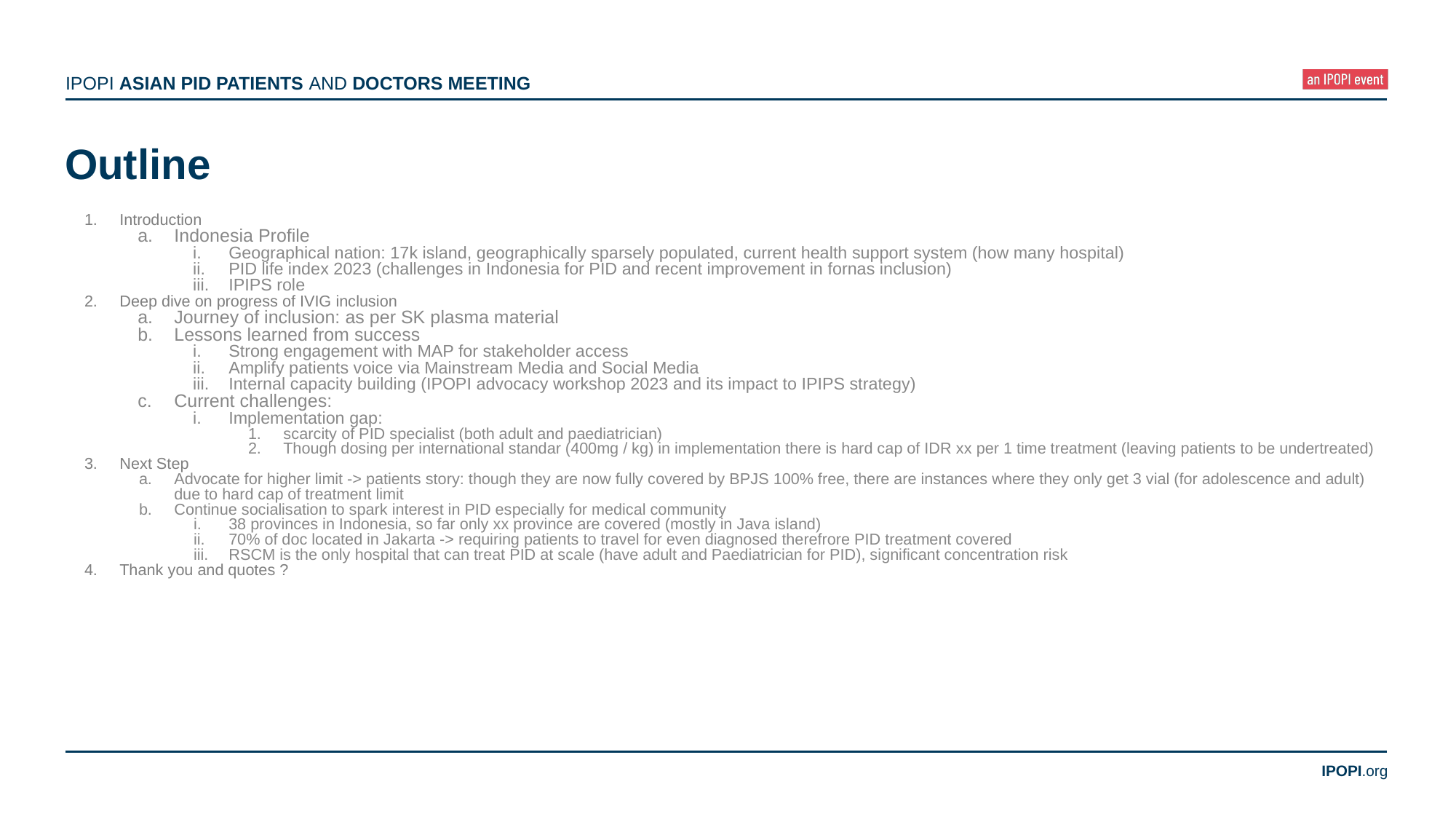

# Outline
Introduction
Indonesia Profile
Geographical nation: 17k island, geographically sparsely populated, current health support system (how many hospital)
PID life index 2023 (challenges in Indonesia for PID and recent improvement in fornas inclusion)
IPIPS role
Deep dive on progress of IVIG inclusion
Journey of inclusion: as per SK plasma material
Lessons learned from success
Strong engagement with MAP for stakeholder access
Amplify patients voice via Mainstream Media and Social Media
Internal capacity building (IPOPI advocacy workshop 2023 and its impact to IPIPS strategy)
Current challenges:
Implementation gap:
scarcity of PID specialist (both adult and paediatrician)
Though dosing per international standar (400mg / kg) in implementation there is hard cap of IDR xx per 1 time treatment (leaving patients to be undertreated)
Next Step
Advocate for higher limit -> patients story: though they are now fully covered by BPJS 100% free, there are instances where they only get 3 vial (for adolescence and adult) due to hard cap of treatment limit
Continue socialisation to spark interest in PID especially for medical community
38 provinces in Indonesia, so far only xx province are covered (mostly in Java island)
70% of doc located in Jakarta -> requiring patients to travel for even diagnosed therefrore PID treatment covered
RSCM is the only hospital that can treat PID at scale (have adult and Paediatrician for PID), significant concentration risk
Thank you and quotes ?